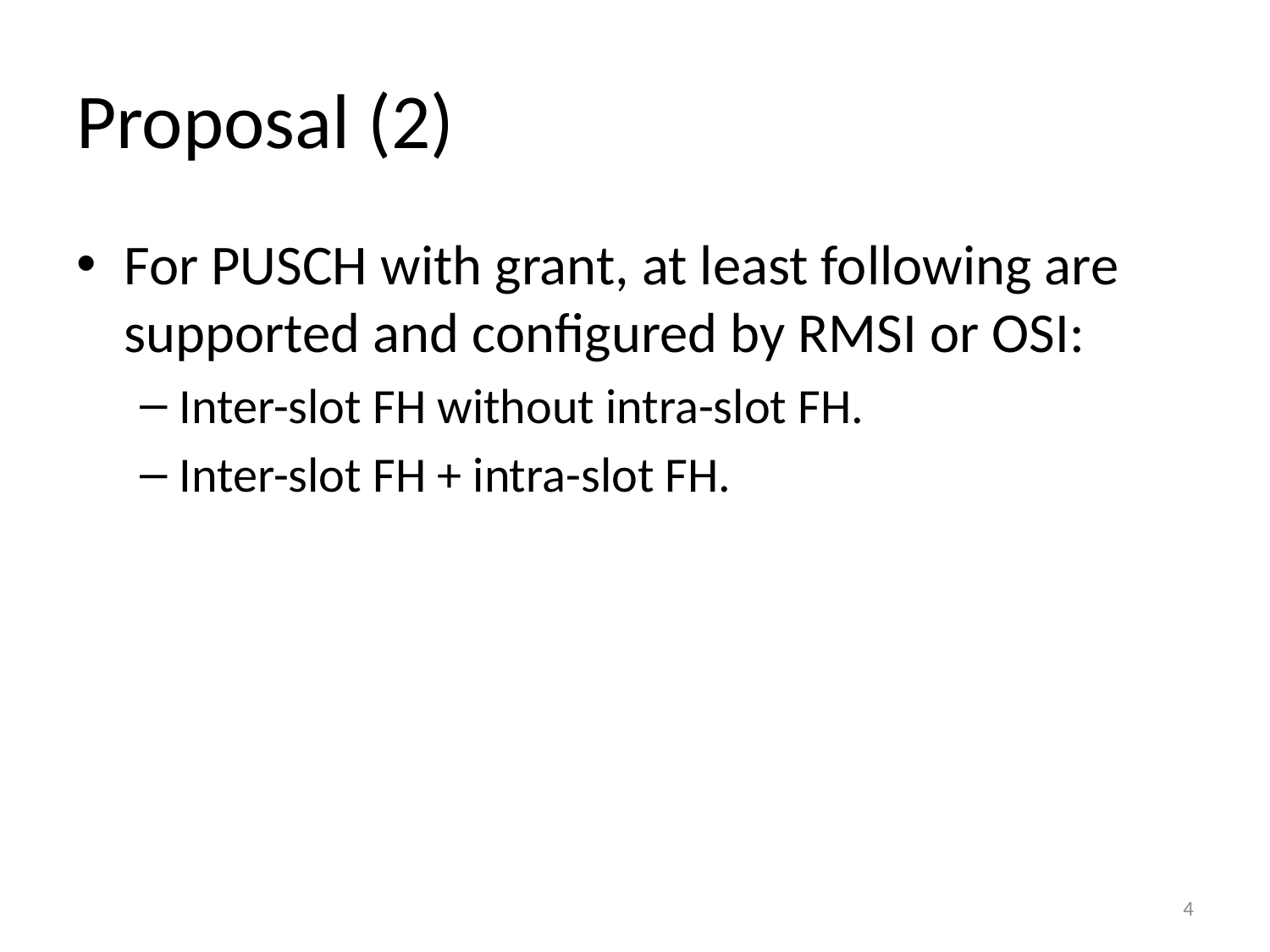

# Proposal (2)
For PUSCH with grant, at least following are supported and configured by RMSI or OSI:
Inter-slot FH without intra-slot FH.
Inter-slot FH + intra-slot FH.

4